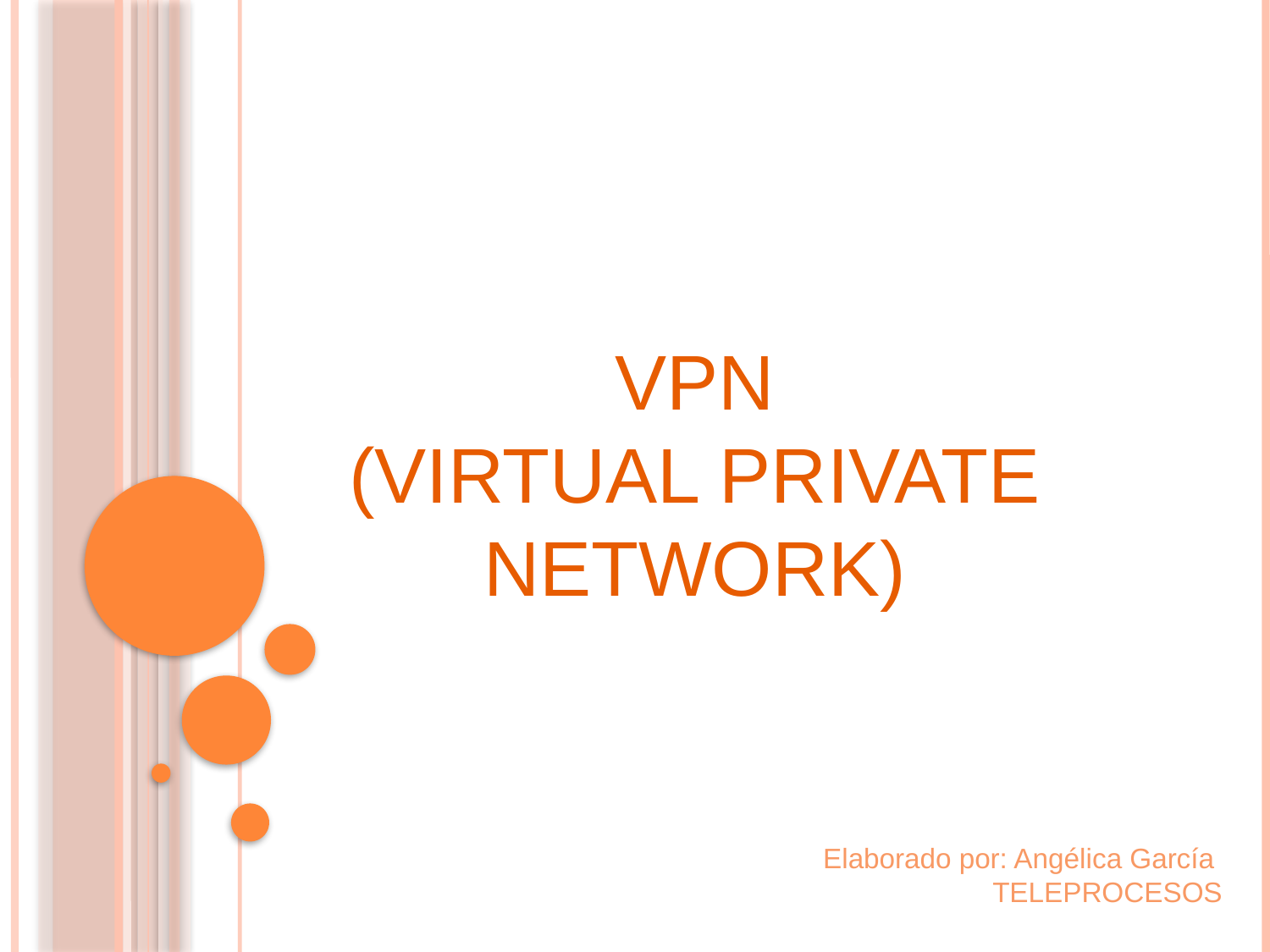

VPN
(VIRTUAL PRIVATE NETWORK)
Elaborado por: Angélica García
TELEPROCESOS